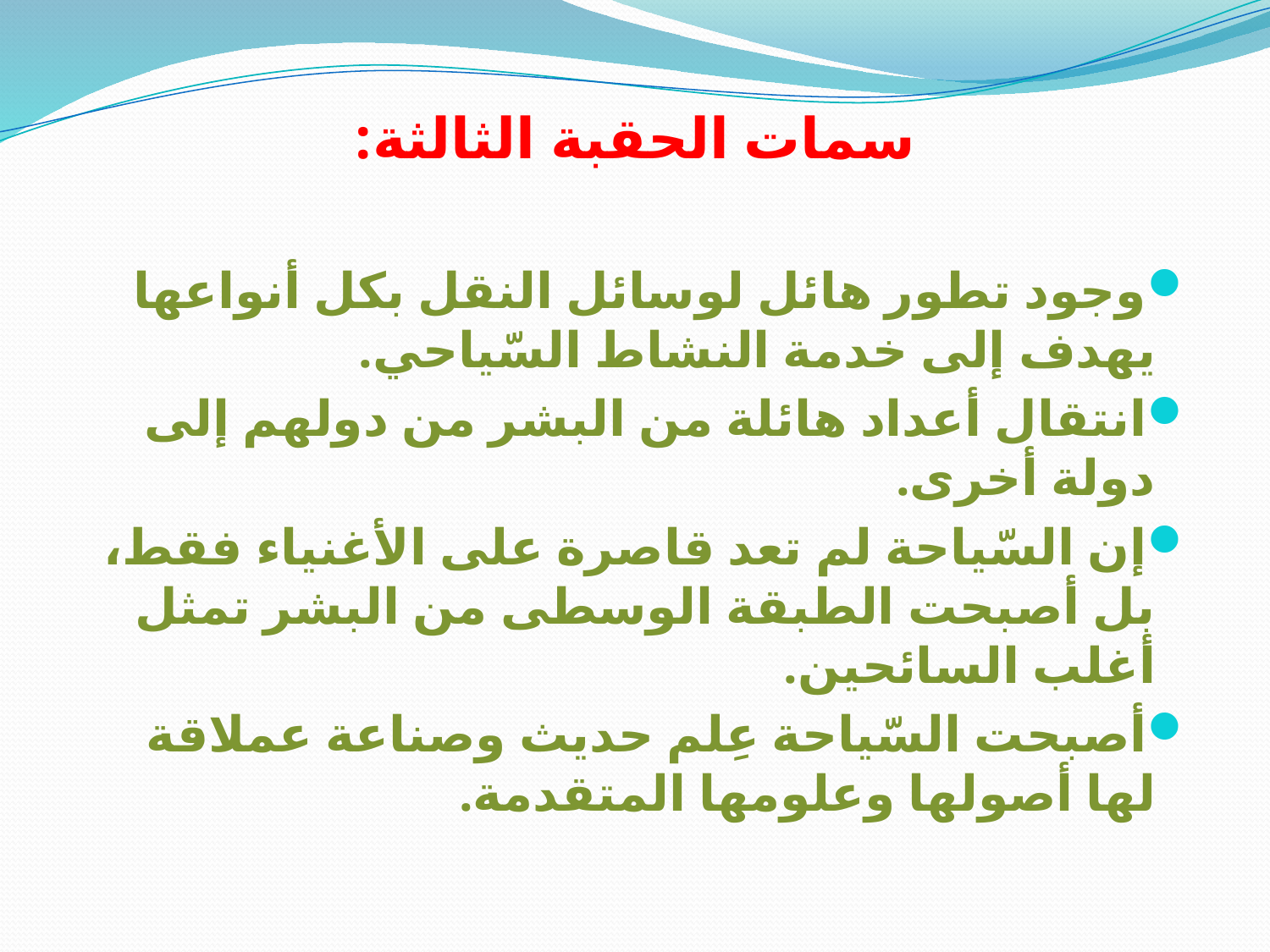

سمات الحقبة الثالثة:

وجود تطور هائل لوسائل النقل بكل أنواعها يهدف إلى خدمة النشاط السّياحي.
انتقال أعداد هائلة من البشر من دولهم إلى دولة أخرى.
إن السّياحة لم تعد قاصرة على الأغنياء فقط، بل أصبحت الطبقة الوسطى من البشر تمثل أغلب السائحين.
أصبحت السّياحة عِلم حديث وصناعة عملاقة لها أصولها وعلومها المتقدمة.